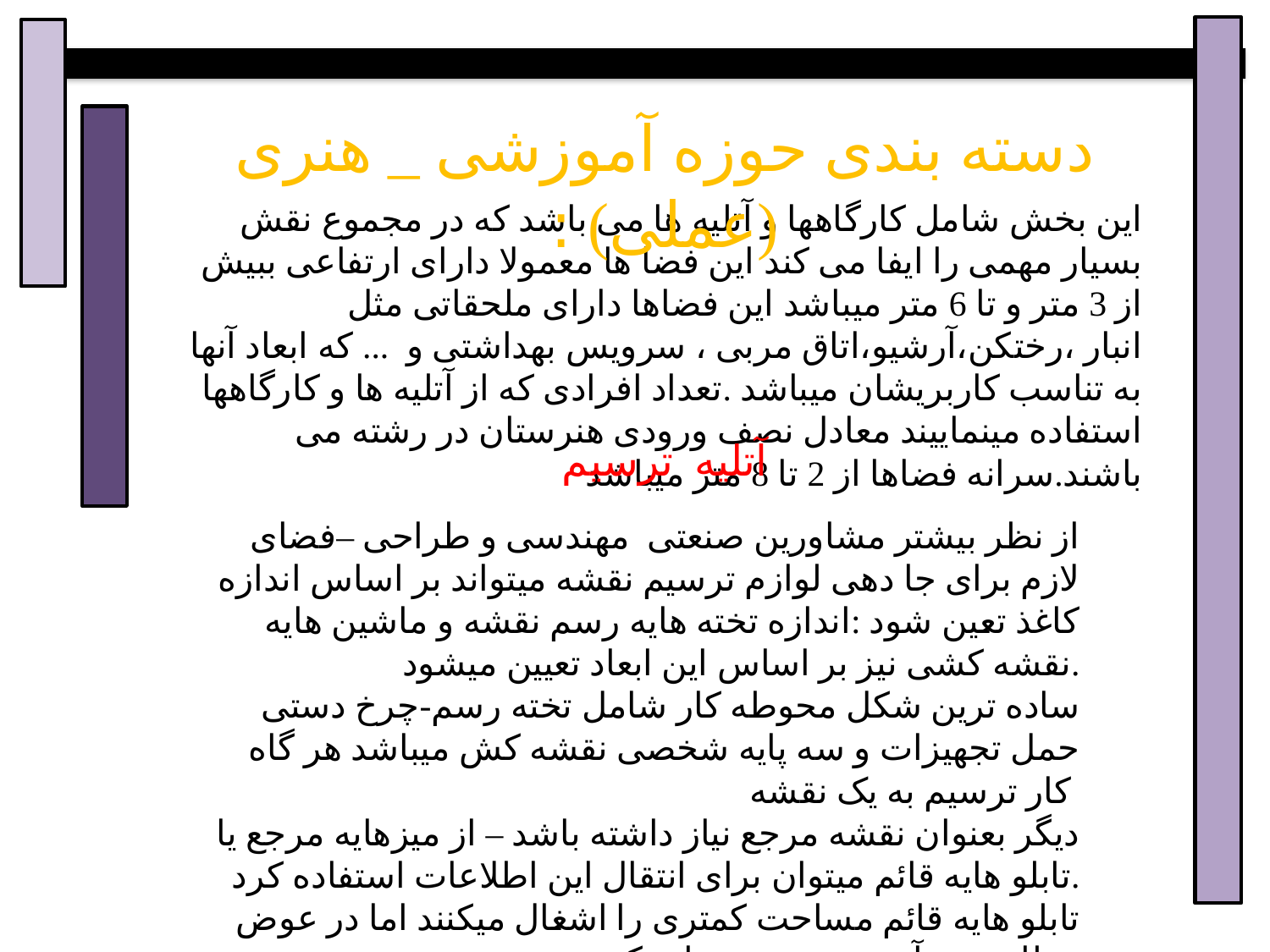

دسته بندی حوزه آموزشی _ هنری (عملی) :

این بخش شامل کارگاهها و آتلیه ها می باشد که در مجموع نقش بسیار مهمی را ایفا می کند این فضا ها معمولا دارای ارتفاعی ببیش از 3 متر و تا 6 متر میباشد این فضاها دارای ملحقاتی مثل انبار ،رختکن،آرشیو،اتاق مربی ، سرویس بهداشتی و  ... که ابعاد آنها به تناسب کاربریشان میباشد .تعداد افرادی که از آتلیه ها و کارگاهها استفاده مینماییند معادل نصف ورودی هنرستان در رشته می باشند.سرانه فضاها از 2 تا 8 متر میباشد
آتلیه  ترسیم
از نظر بیشتر مشاورین صنعتی  مهندسی و طراحی –فضای لازم برای جا دهی لوازم ترسیم نقشه میتواند بر اساس اندازه کاغذ تعین شود :اندازه تخته هایه رسم نقشه و ماشین هایه نقشه کشی نیز بر اساس این ابعاد تعیین میشود.
ساده ترین شکل محوطه کار شامل تخته رسم-چرخ دستی حمل تجهیزات و سه پایه شخصی نقشه کش میباشد هر گاه کار ترسیم به یک نقشه
دیگر بعنوان نقشه مرجع نیاز داشته باشد – از میزهایه مرجع یا تابلو هایه قائم میتوان برای انتقال این اطلاعات استفاده کرد.
 تابلو هایه قائم مساحت کمتری را اشغال میکنند اما در عوض نظارت بر آن محدودیت پیدا میکند.